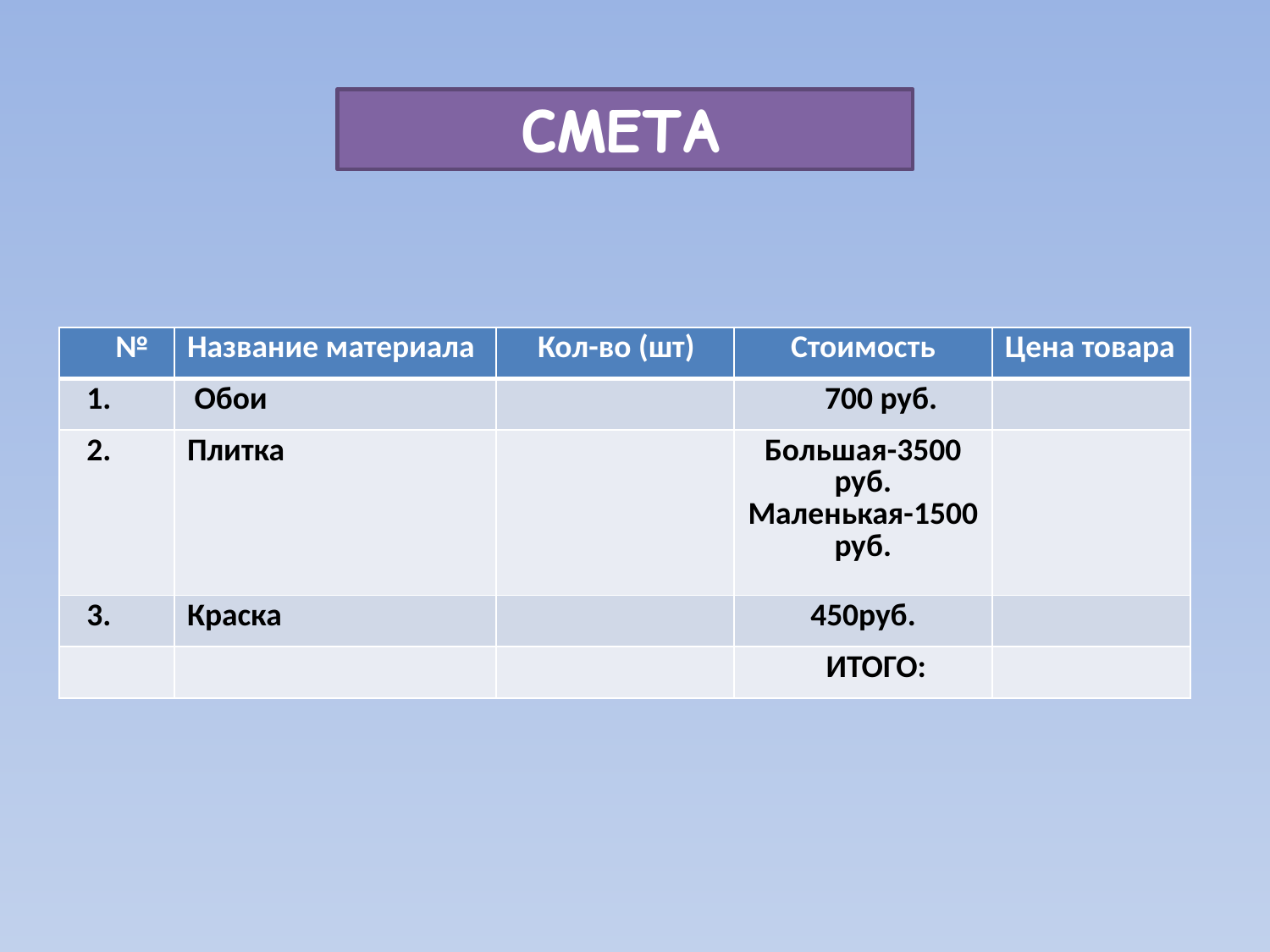

СМЕТА
| № | Название материала | Кол-во (шт) | Стоимость | Цена товара |
| --- | --- | --- | --- | --- |
| 1. | Обои |  | 700 руб. |  |
| 2. | Плитка |  | Большая-3500 руб. Маленькая-1500 руб. |  |
| 3. | Краска |  | 450руб. |  |
|  |  |  | ИТОГО: |  |